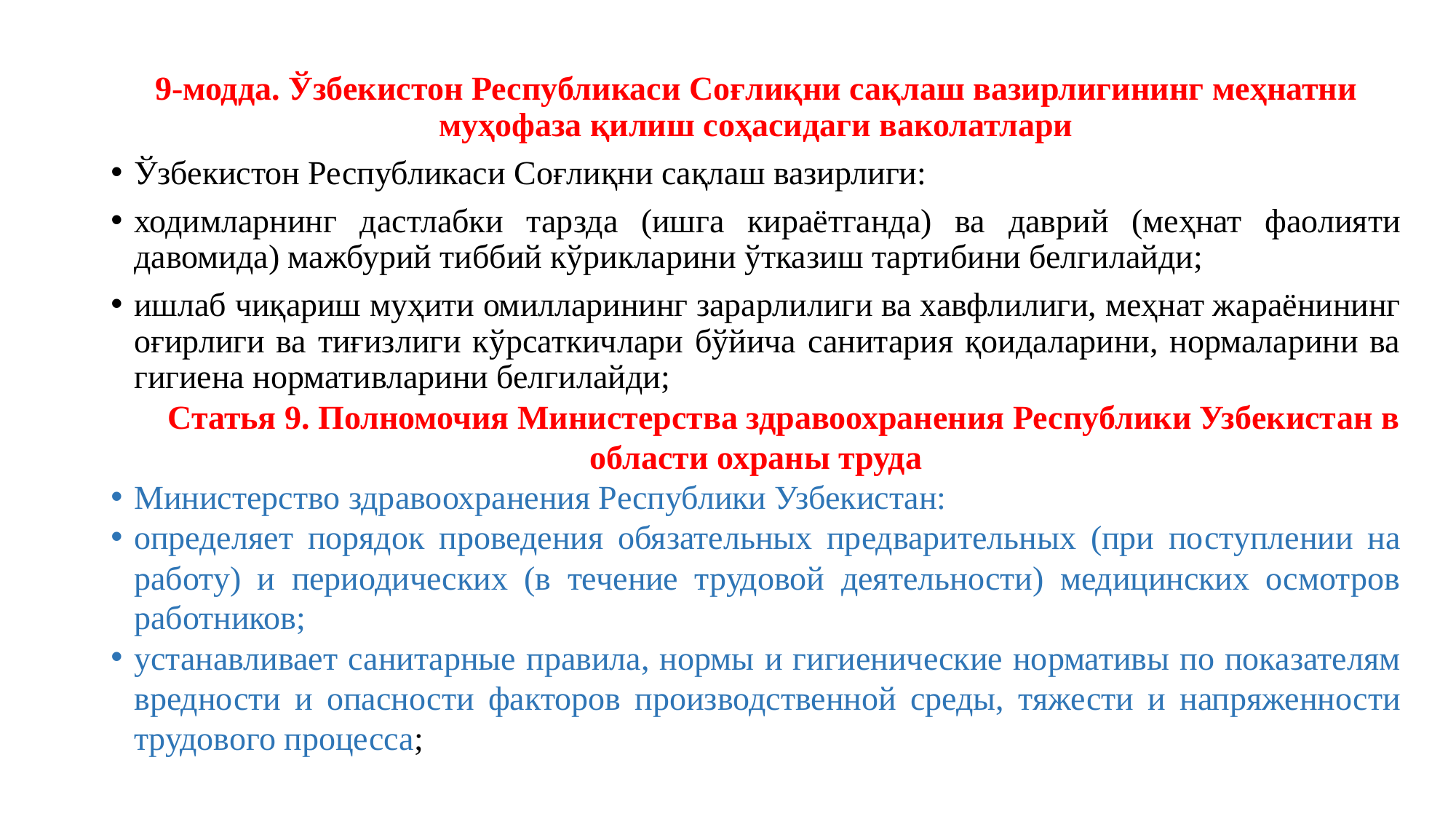

9-модда. Ўзбекистон Республикаси Соғлиқни сақлаш вазирлигининг меҳнатни муҳофаза қилиш соҳасидаги ваколатлари
Ўзбекистон Республикаси Соғлиқни сақлаш вазирлиги:
ходимларнинг дастлабки тарзда (ишга кираётганда) ва даврий (меҳнат фаолияти давомида) мажбурий тиббий кўрикларини ўтказиш тартибини белгилайди;
ишлаб чиқариш муҳити омилларининг зарарлилиги ва хавфлилиги, меҳнат жараёнининг оғирлиги ва тиғизлиги кўрсаткичлари бўйича санитария қоидаларини, нормаларини ва гигиена нормативларини белгилайди;
Статья 9. Полномочия Министерства здравоохранения Республики Узбекистан в области охраны труда
Министерство здравоохранения Республики Узбекистан:
определяет порядок проведения обязательных предварительных (при поступлении на работу) и периодических (в течение трудовой деятельности) медицинских осмотров работников;
устанавливает санитарные правила, нормы и гигиенические нормативы по показателям вредности и опасности факторов производственной среды, тяжести и напряженности трудового процесса;